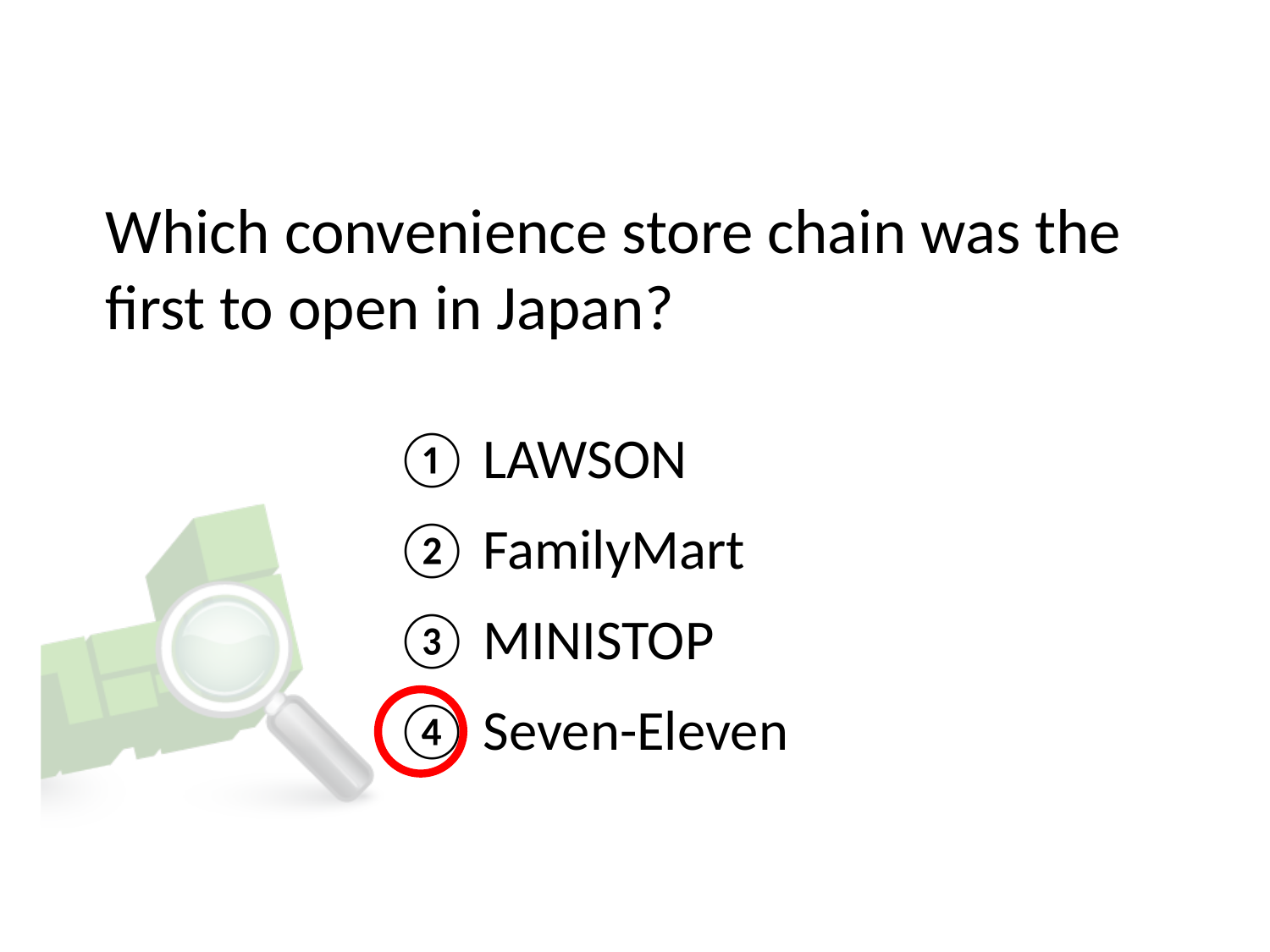

# Which convenience store chain was the first to open in Japan?
① LAWSON
② FamilyMart
③ MINISTOP
④ Seven-Eleven